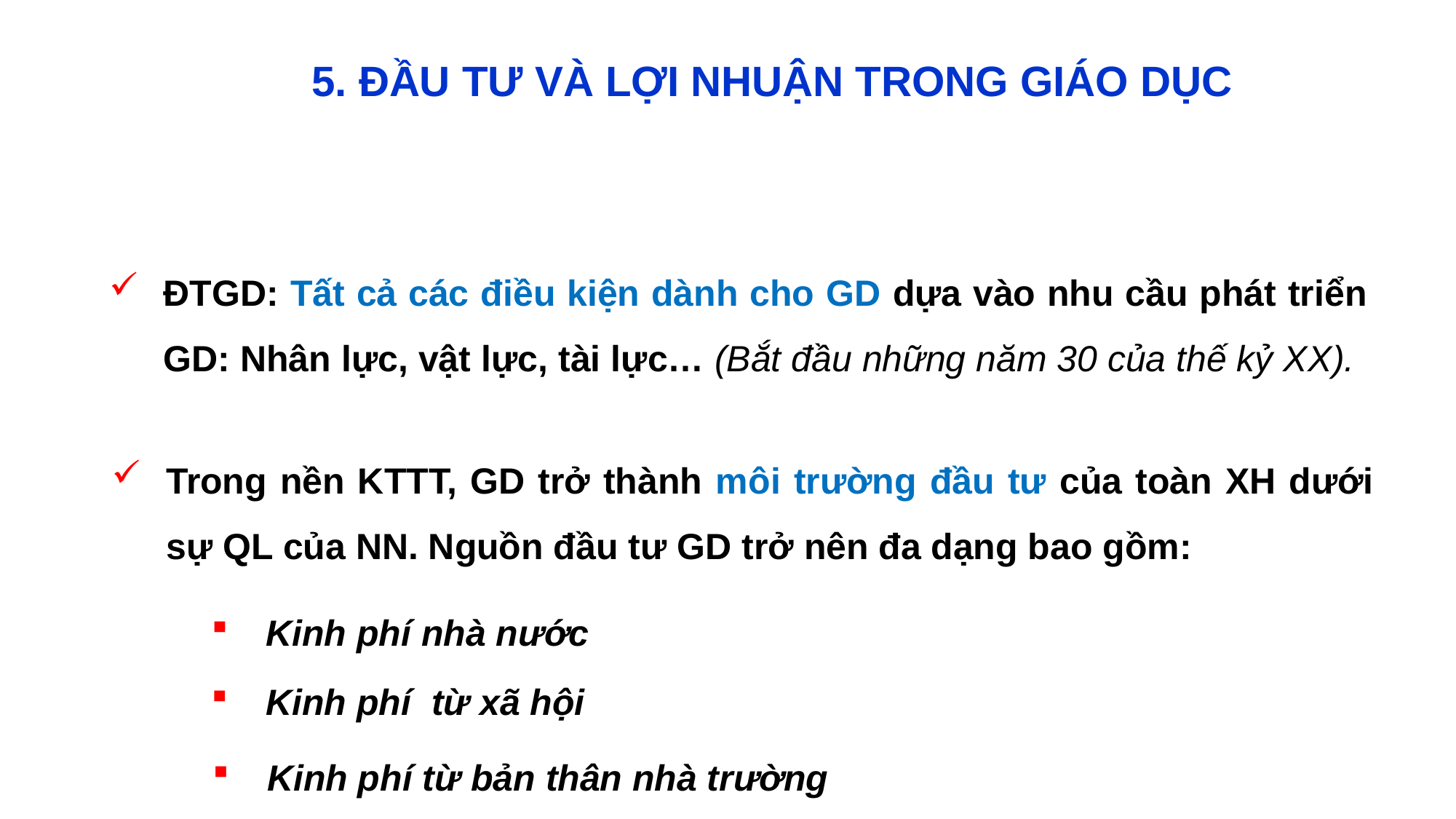

5. ĐẦU TƯ VÀ LỢI NHUẬN TRONG GIÁO DỤC
ĐTGD: Tất cả các điều kiện dành cho GD dựa vào nhu cầu phát triển GD: Nhân lực, vật lực, tài lực… (Bắt đầu những năm 30 của thế kỷ XX).
Trong nền KTTT, GD trở thành môi trường đầu tư của toàn XH dưới sự QL của NN. Nguồn đầu tư GD trở nên đa dạng bao gồm:
Kinh phí nhà nước
Kinh phí  từ xã hội
Kinh phí từ bản thân nhà trường